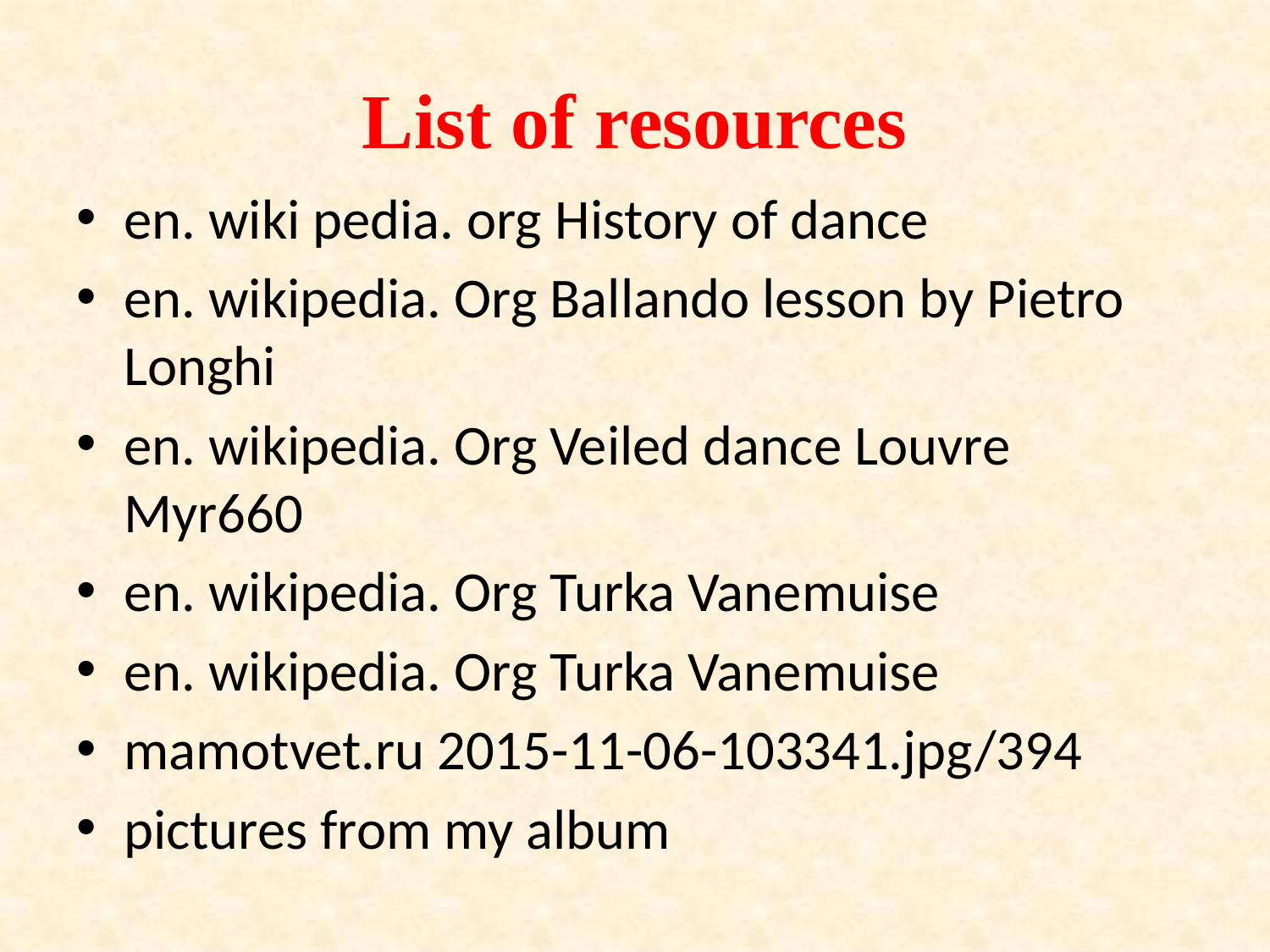

# List of resources
en. wiki pedia. org History of dance
en. wikipedia. Org Ballando lesson by Pietro Longhi
en. wikipedia. Org Veiled dance Louvre Myr660
en. wikipedia. Org Turka Vanemuise
en. wikipedia. Org Turka Vanemuise
mamotvet.ru 2015-11-06-103341.jpg/394
pictures from my album